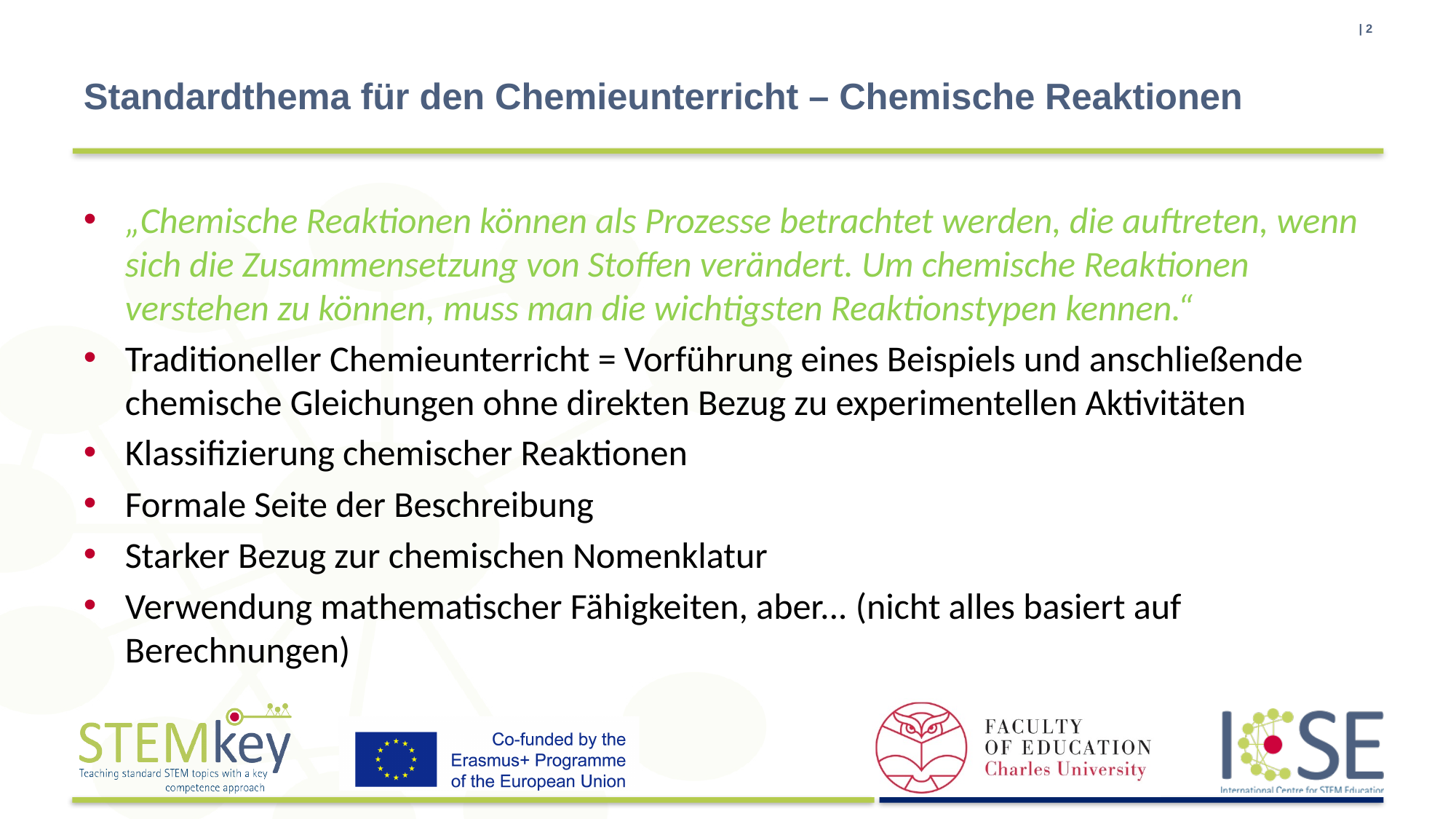

| 2
# Standardthema für den Chemieunterricht – Chemische Reaktionen
„Chemische Reaktionen können als Prozesse betrachtet werden, die auftreten, wenn sich die Zusammensetzung von Stoffen verändert. Um chemische Reaktionen verstehen zu können, muss man die wichtigsten Reaktionstypen kennen.“
Traditioneller Chemieunterricht = Vorführung eines Beispiels und anschließende chemische Gleichungen ohne direkten Bezug zu experimentellen Aktivitäten
Klassifizierung chemischer Reaktionen
Formale Seite der Beschreibung
Starker Bezug zur chemischen Nomenklatur
Verwendung mathematischer Fähigkeiten, aber... (nicht alles basiert auf Berechnungen)